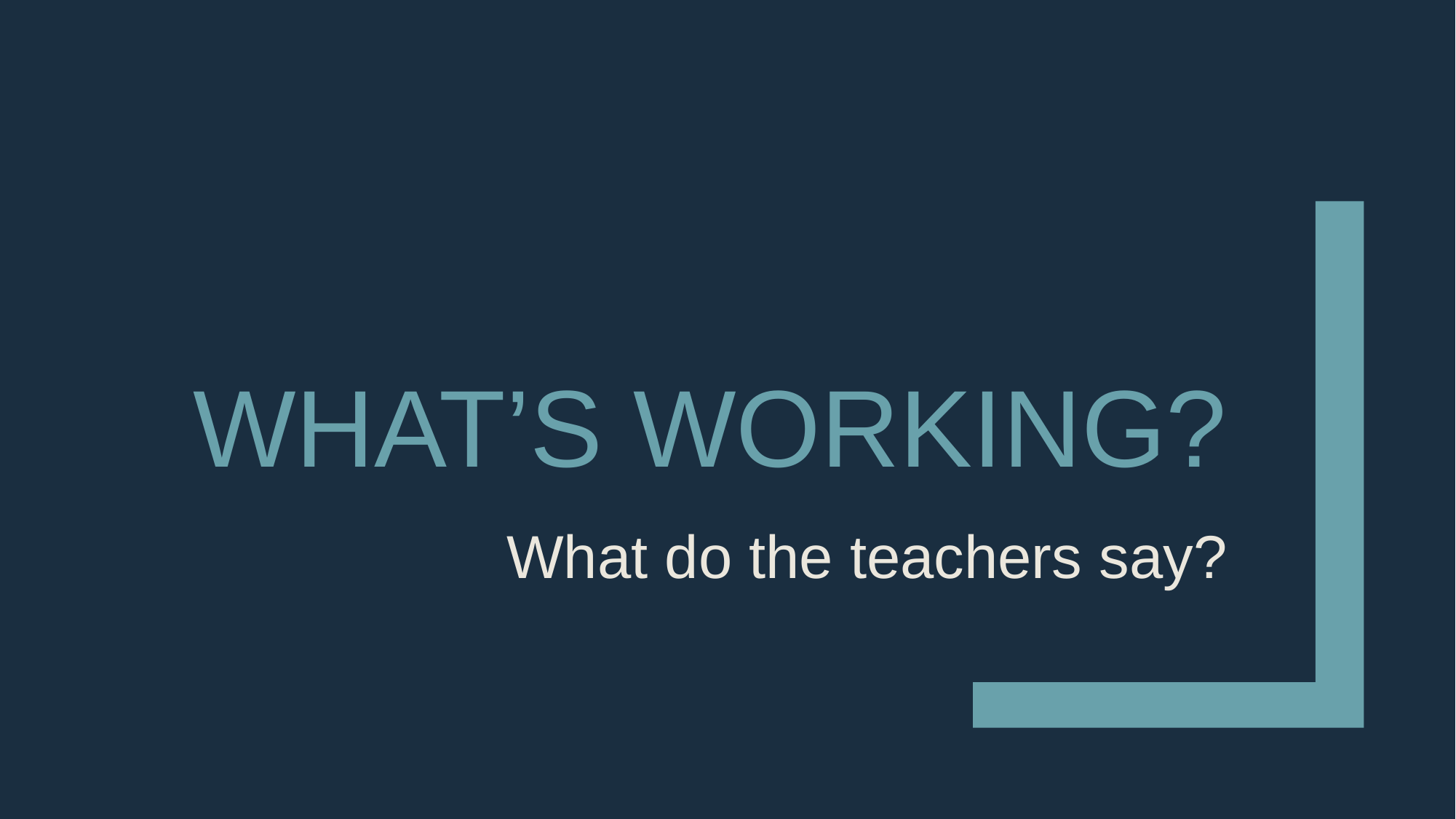

# What’s working?
What do the teachers say?